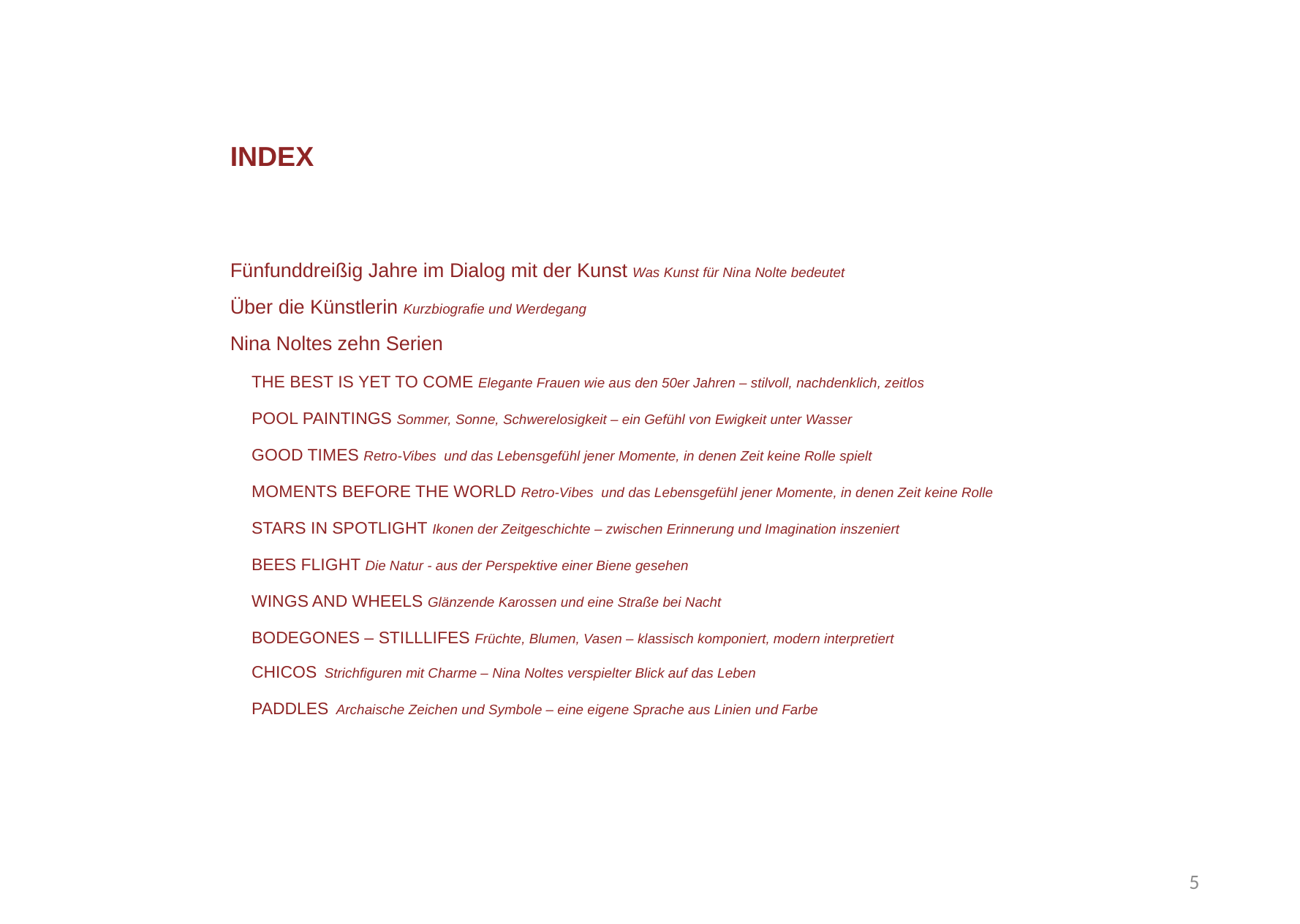

INDEX

Fünfunddreißig Jahre im Dialog mit der Kunst Was Kunst für Nina Nolte bedeutet
Über die Künstlerin Kurzbiografie und Werdegang
Nina Noltes zehn Serien
THE BEST IS YET TO COME Elegante Frauen wie aus den 50er Jahren – stilvoll, nachdenklich, zeitlos
POOL PAINTINGS Sommer, Sonne, Schwerelosigkeit – ein Gefühl von Ewigkeit unter Wasser
GOOD TIMES Retro-Vibes  und das Lebensgefühl jener Momente, in denen Zeit keine Rolle spielt
MOMENTS BEFORE THE WORLD Retro-Vibes  und das Lebensgefühl jener Momente, in denen Zeit keine Rolle
STARS IN SPOTLIGHT Ikonen der Zeitgeschichte – zwischen Erinnerung und Imagination inszeniert
BEES FLIGHT Die Natur - aus der Perspektive einer Biene gesehen
WINGS AND WHEELS Glänzende Karossen und eine Straße bei Nacht
BODEGONES – STILLLIFES Früchte, Blumen, Vasen – klassisch komponiert, modern interpretiert
CHICOS Strichfiguren mit Charme – Nina Noltes verspielter Blick auf das Leben
PADDLES Archaische Zeichen und Symbole – eine eigene Sprache aus Linien und Farbe

5